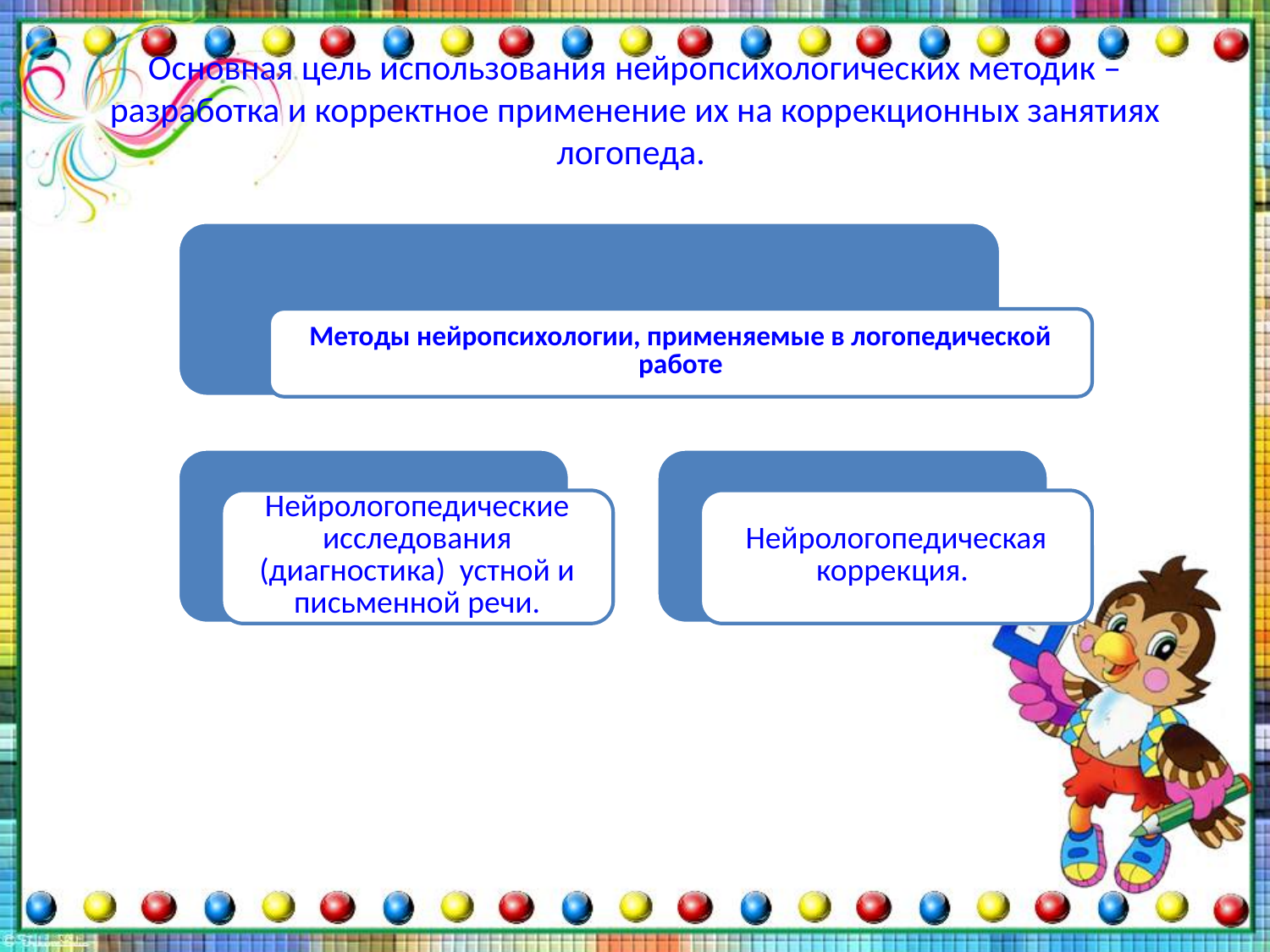

# Основная цель использования нейропсихологических методик – разработка и корректное применение их на коррекционных занятиях логопеда.
Методы нейропсихологии, применяемые в логопедической работе
Нейрологопедические исследования (диагностика)  устной и письменной речи.
Нейрологопедическая коррекция.